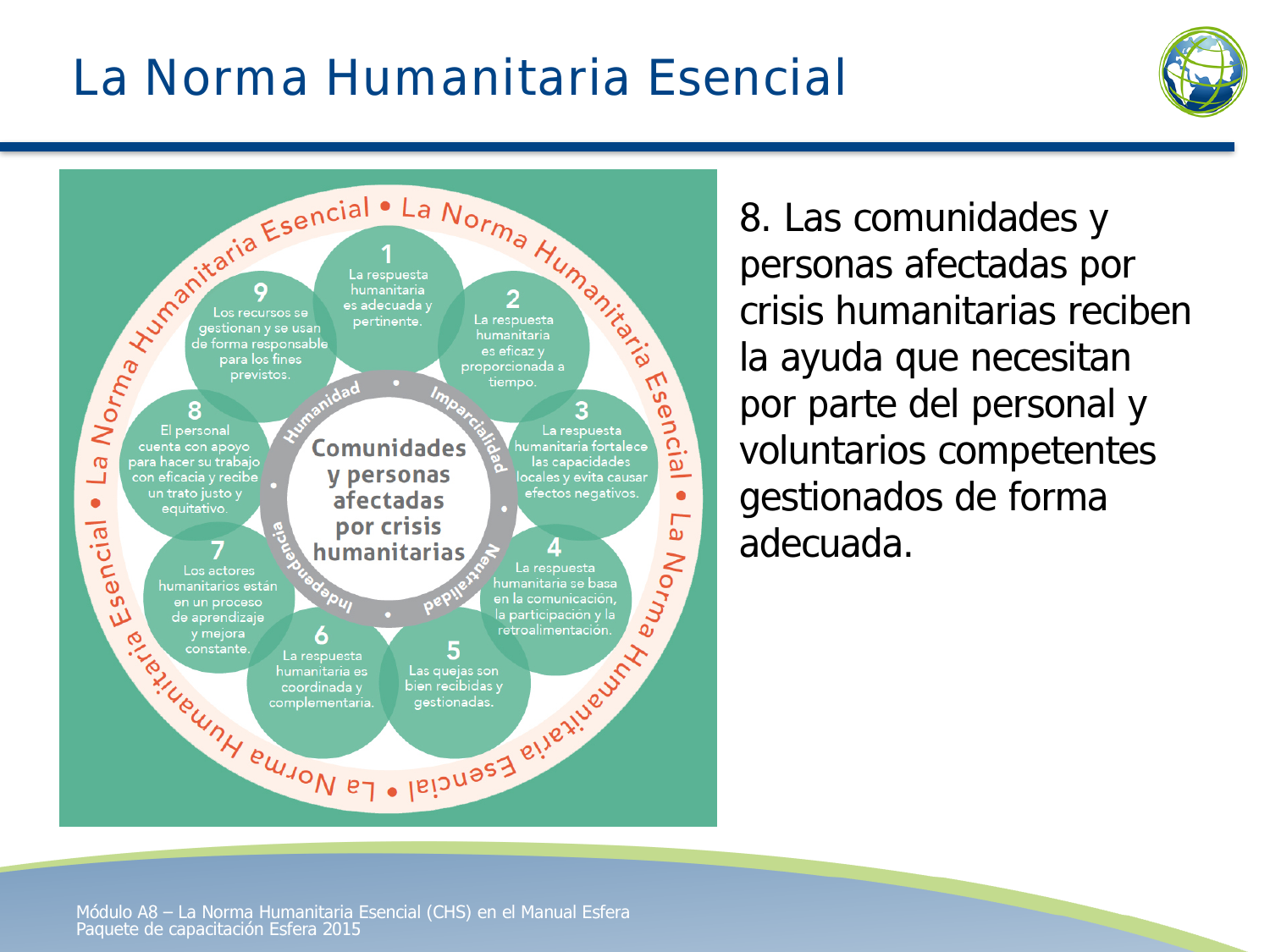

# La Norma Humanitaria Esencial
8. Las comunidades y personas afectadas por crisis humanitarias reciben la ayuda que necesitan por parte del personal y voluntarios competentes gestionados de forma adecuada.
Módulo A8 – La Norma Humanitaria Esencial (CHS) en el Manual Esfera Paquete de capacitación Esfera 2015